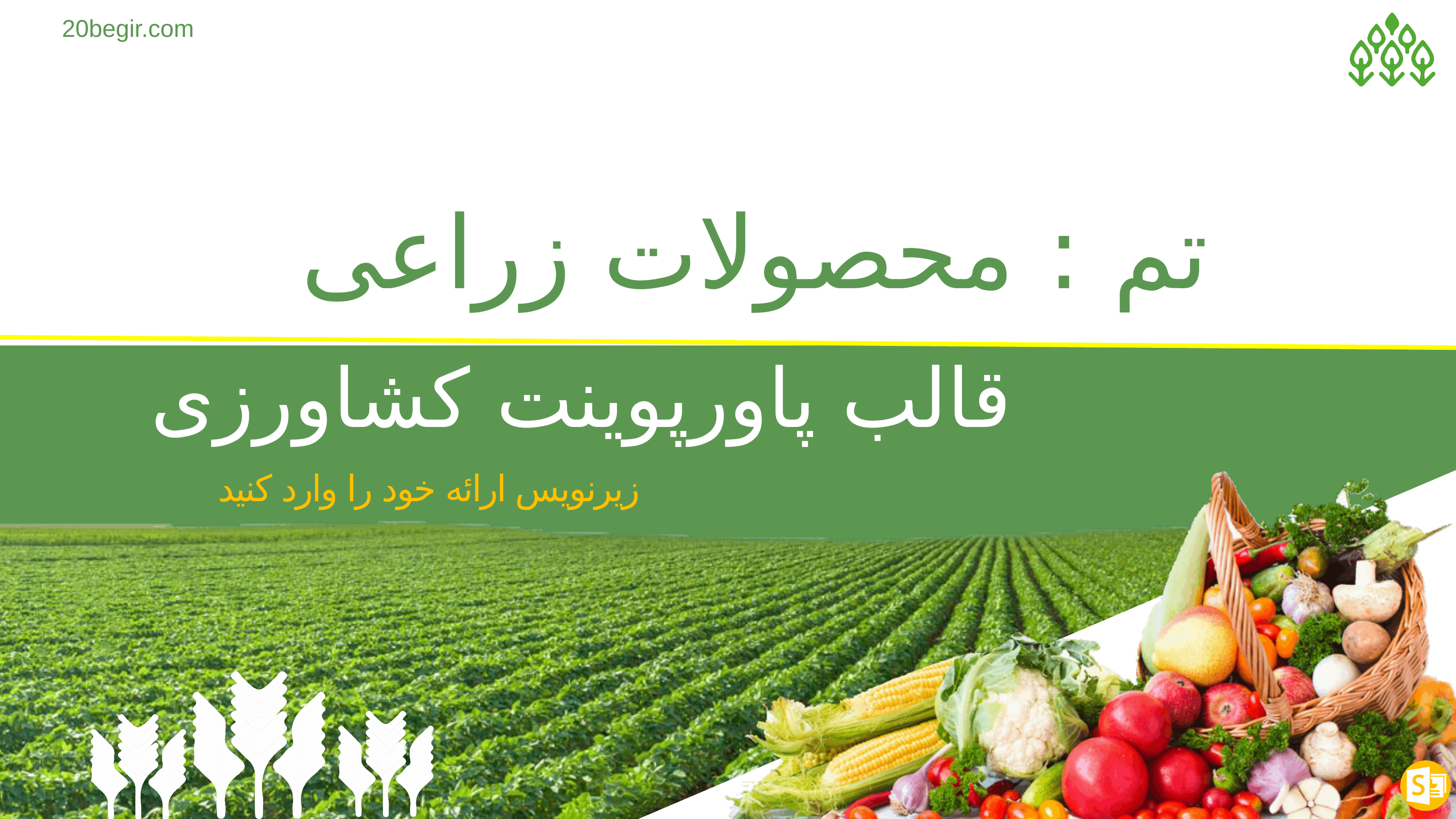

تم : محصولات زراعی
20begir.com

قالب پاورپوینت کشاورزی
زیرنویس ارائه خود را وارد کنید